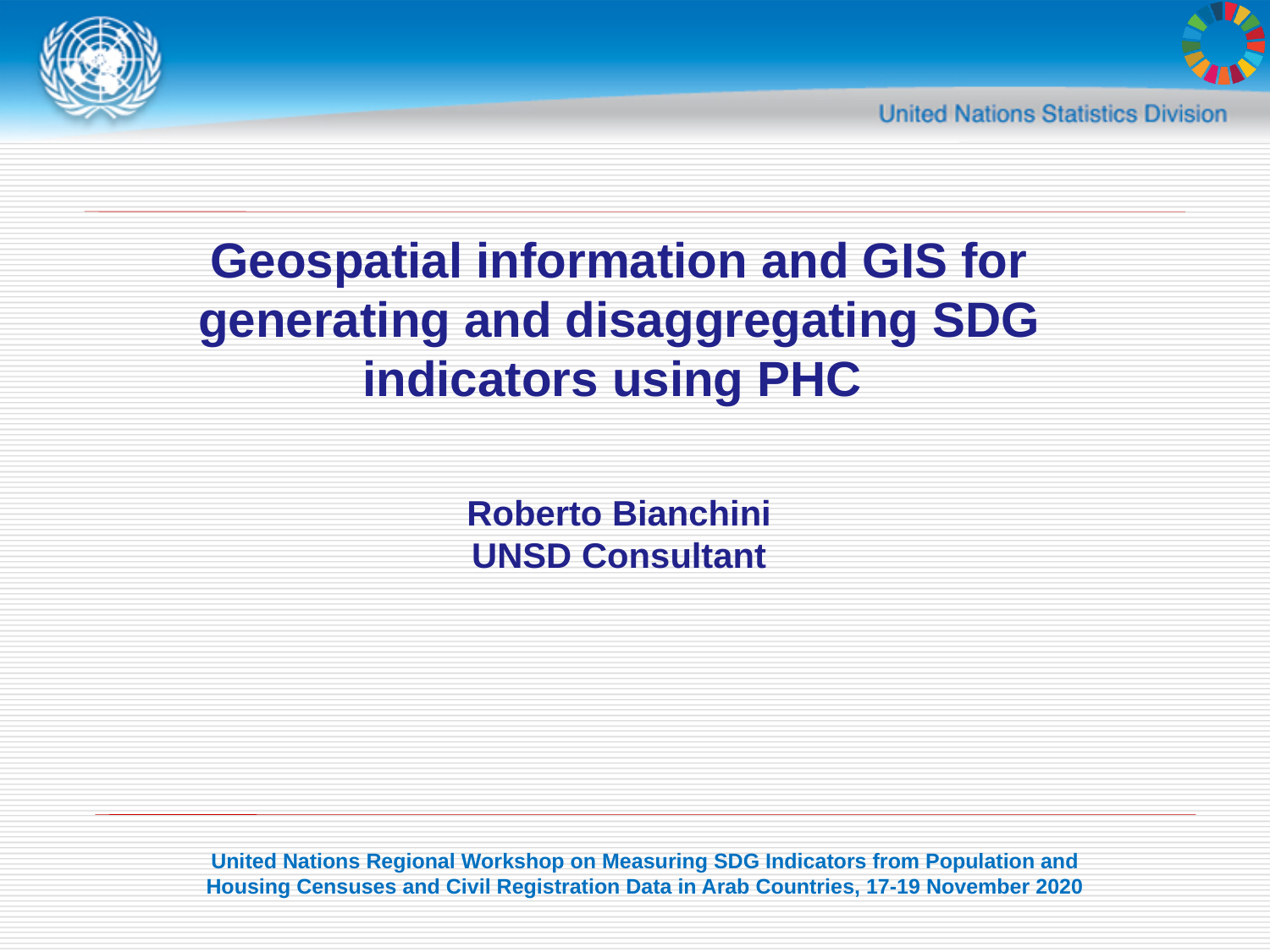

Geospatial information and GIS for generating and disaggregating SDG indicators using PHC

Roberto Bianchini
UNSD Consultant